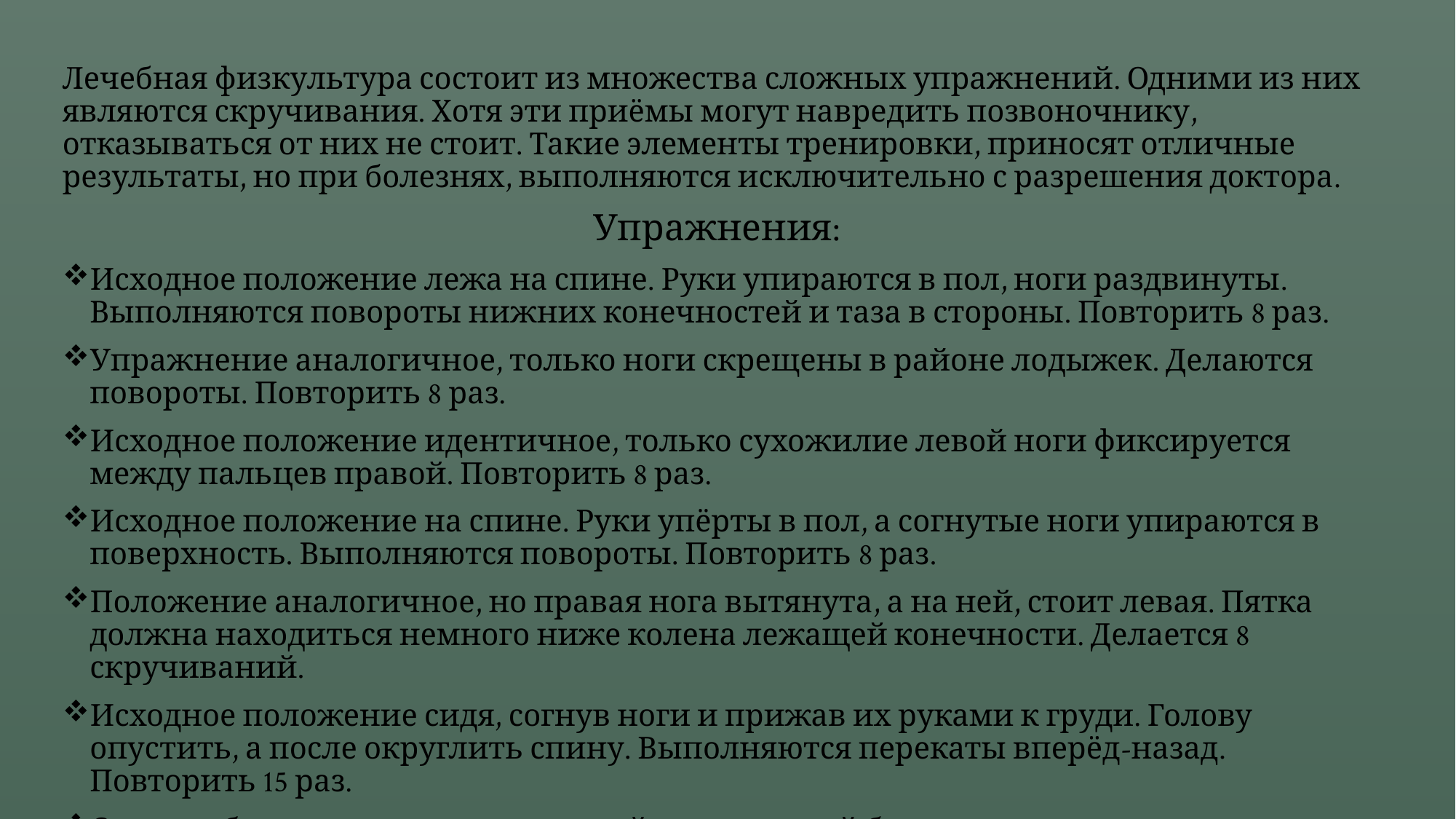

Лечебная физкультура состоит из множества сложных упражнений. Одними из них являются скручивания. Хотя эти приёмы могут навредить позвоночнику, отказываться от них не стоит. Такие элементы тренировки, приносят отличные результаты, но при болезнях, выполняются исключительно с разрешения доктора.
Упражнения:
Исходное положение лежа на спине. Руки упираются в пол, ноги раздвинуты. Выполняются повороты нижних конечностей и таза в стороны. Повторить 8 раз.
Упражнение аналогичное, только ноги скрещены в районе лодыжек. Делаются повороты. Повторить 8 раз.
Исходное положение идентичное, только сухожилие левой ноги фиксируется между пальцев правой. Повторить 8 раз.
Исходное положение на спине. Руки упёрты в пол, а согнутые ноги упираются в поверхность. Выполняются повороты. Повторить 8 раз.
Положение аналогичное, но правая нога вытянута, а на ней, стоит левая. Пятка должна находиться немного ниже колена лежащей конечности. Делается 8 скручиваний.
Исходное положение сидя, согнув ноги и прижав их руками к груди. Голову опустить, а после округлить спину. Выполняются перекаты вперёд-назад. Повторить 15 раз.
Стоит избегать резких скручиваний, а при резкой боли отказаться от элемента.